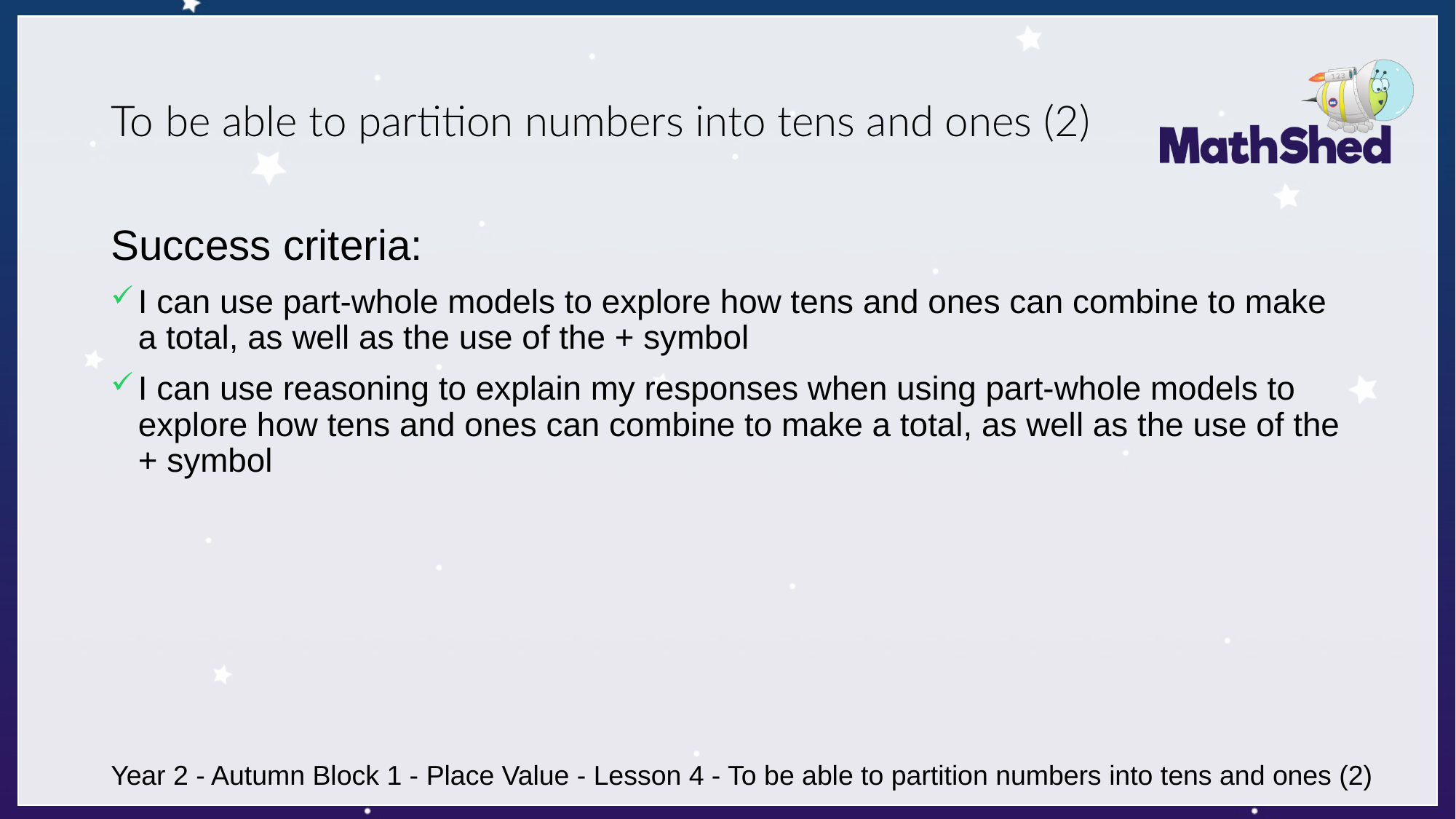

# To be able to partition numbers into tens and ones (2)
Success criteria:
I can use part-whole models to explore how tens and ones can combine to make a total, as well as the use of the + symbol
I can use reasoning to explain my responses when using part-whole models to explore how tens and ones can combine to make a total, as well as the use of the + symbol

Year 2 - Autumn Block 1 - Place Value - Lesson 4 - To be able to partition numbers into tens and ones (2)